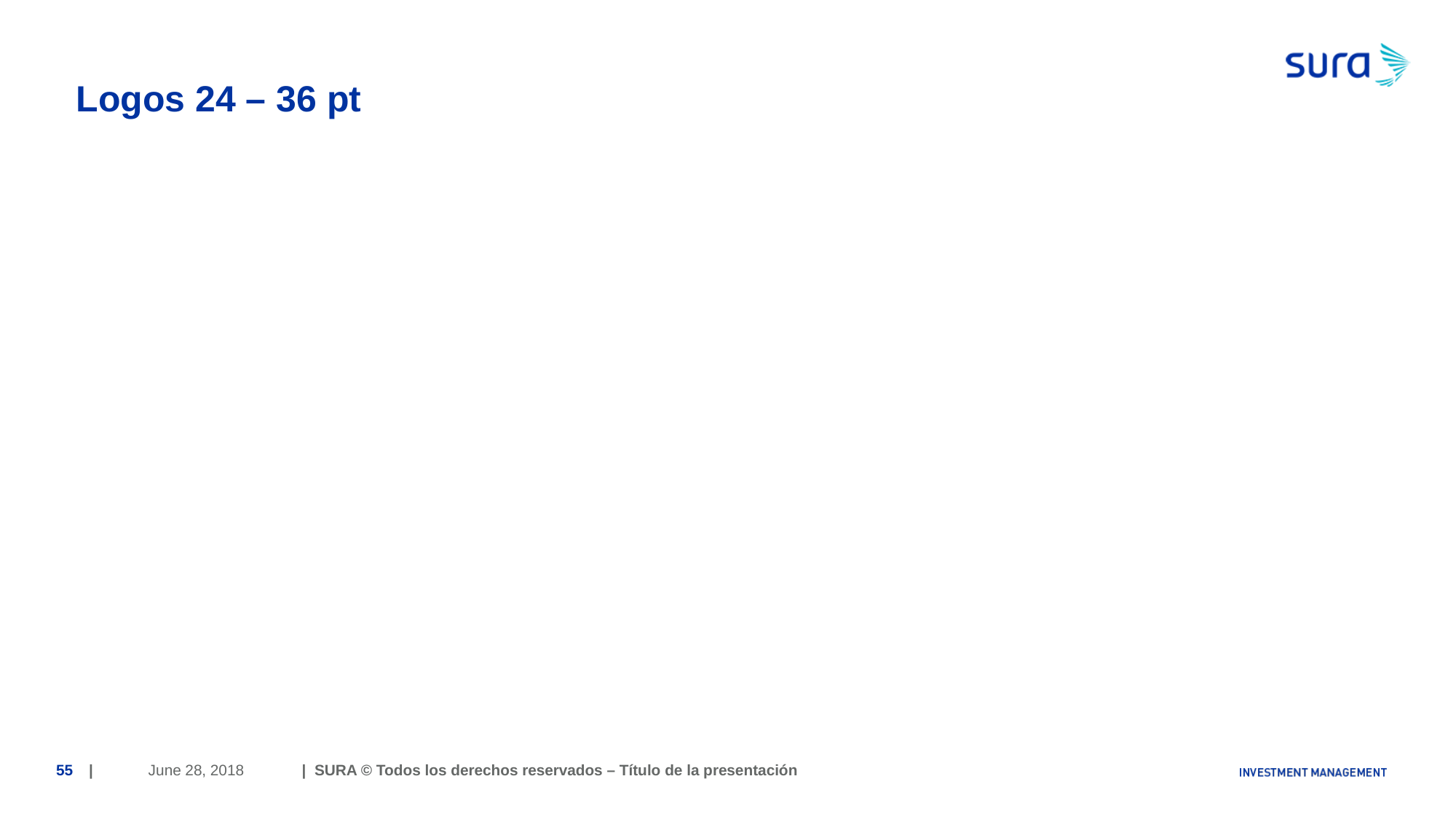

# Logos 24 – 36 pt

June 28, 2018
55
|                                                  |  SURA © Todos los derechos reservados – Título de la presentación